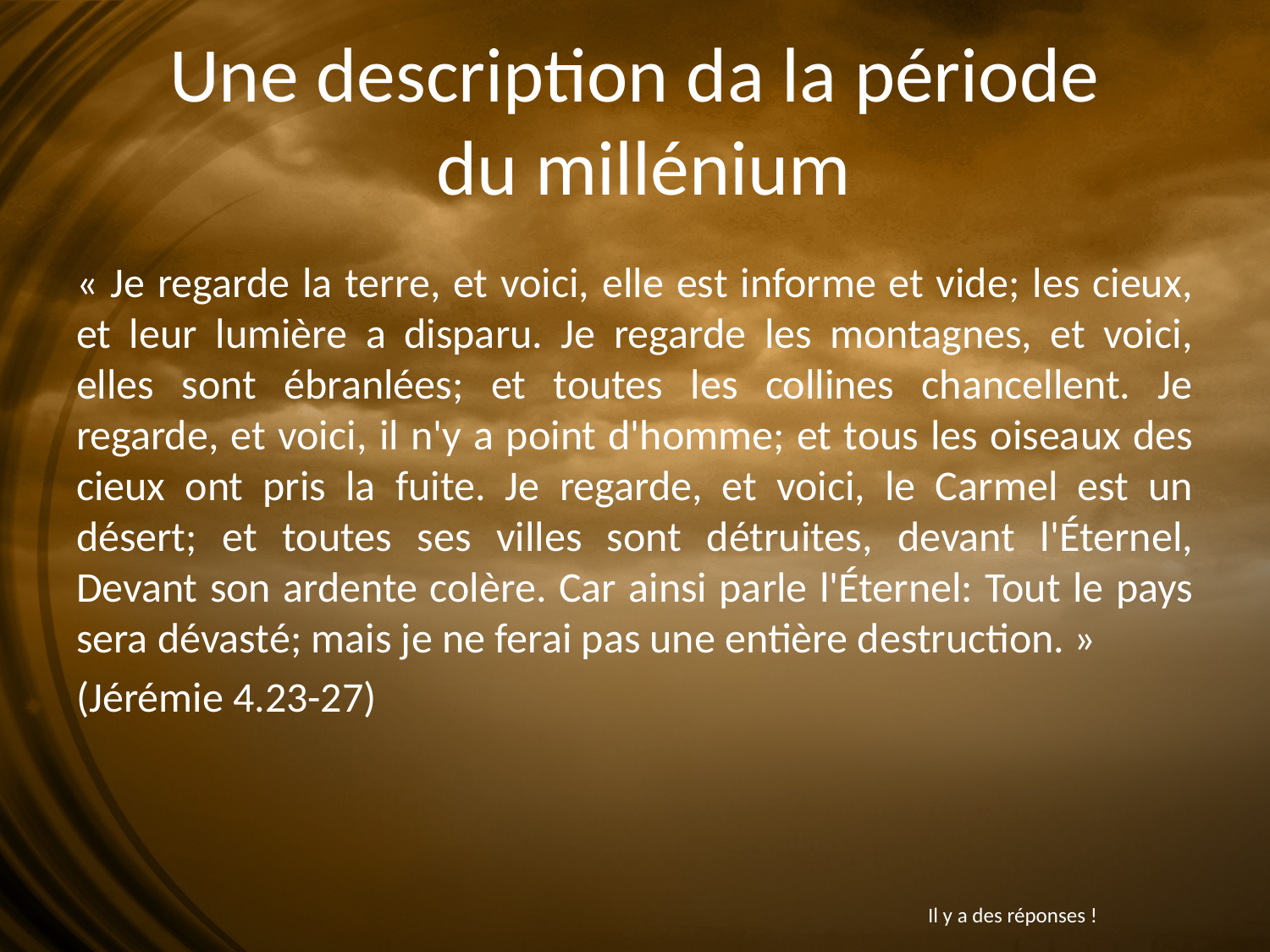

# Une description da la période du millénium
« Je regarde la terre, et voici, elle est informe et vide; les cieux, et leur lumière a disparu. Je regarde les montagnes, et voici, elles sont ébranlées; et toutes les collines chancellent. Je regarde, et voici, il n'y a point d'homme; et tous les oiseaux des cieux ont pris la fuite. Je regarde, et voici, le Carmel est un désert; et toutes ses villes sont détruites, devant l'Éternel, Devant son ardente colère. Car ainsi parle l'Éternel: Tout le pays sera dévasté; mais je ne ferai pas une entière destruction. »
(Jérémie 4.23-27)
Il y a des réponses !